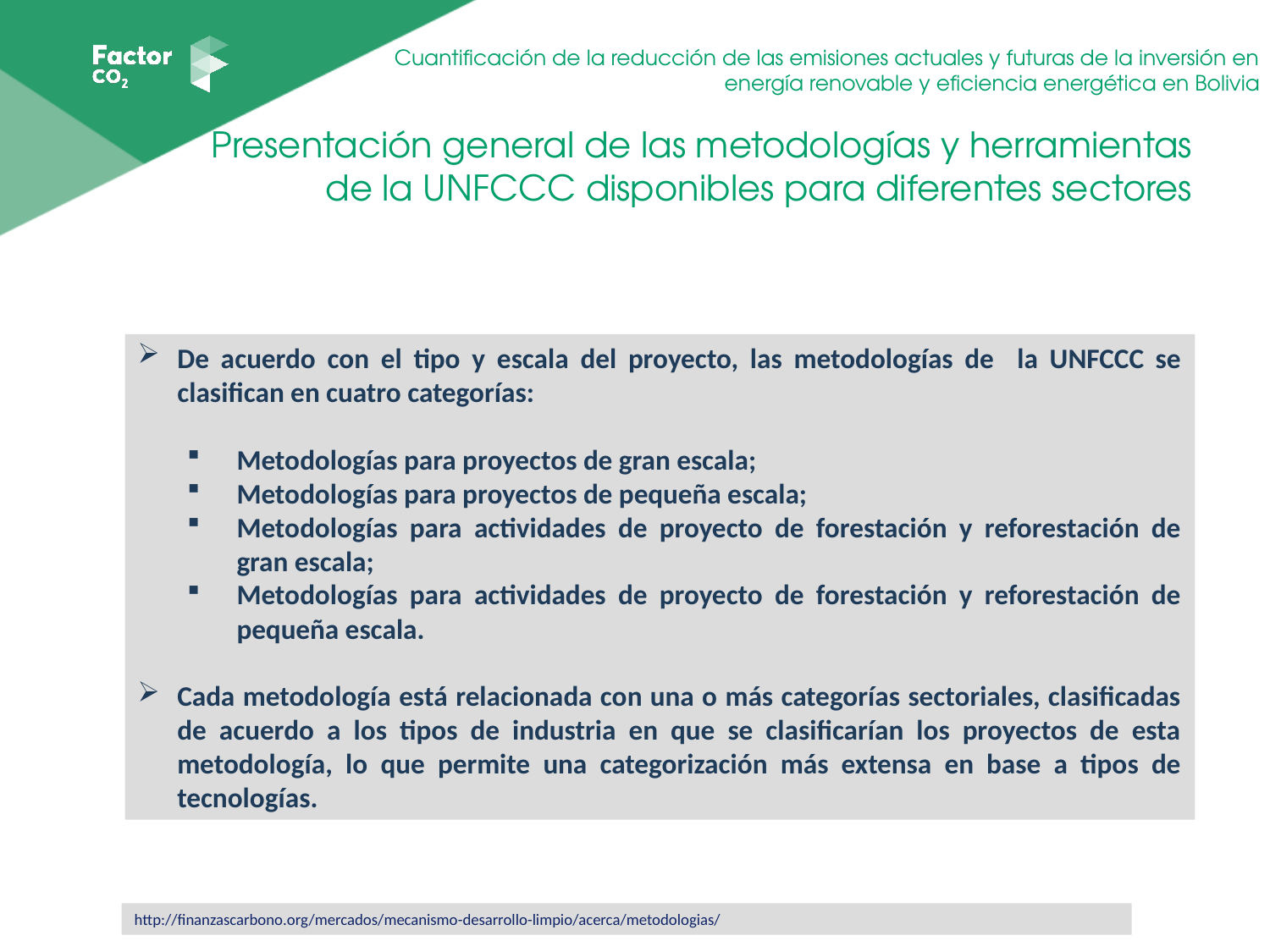

Presentación general de las metodologías y herramientas de la UNFCCC disponibles para diferentes sectores
De acuerdo con el tipo y escala del proyecto, las metodologías de  la UNFCCC se clasifican en cuatro categorías:

Metodologías para proyectos de gran escala;
Metodologías para proyectos de pequeña escala;
Metodologías para actividades de proyecto de forestación y reforestación de gran escala;
Metodologías para actividades de proyecto de forestación y reforestación de pequeña escala.

Cada metodología está relacionada con una o más categorías sectoriales, clasificadas de acuerdo a los tipos de industria en que se clasificarían los proyectos de esta metodología, lo que permite una categorización más extensa en base a tipos de tecnologías.
http://finanzascarbono.org/mercados/mecanismo-desarrollo-limpio/acerca/metodologias/